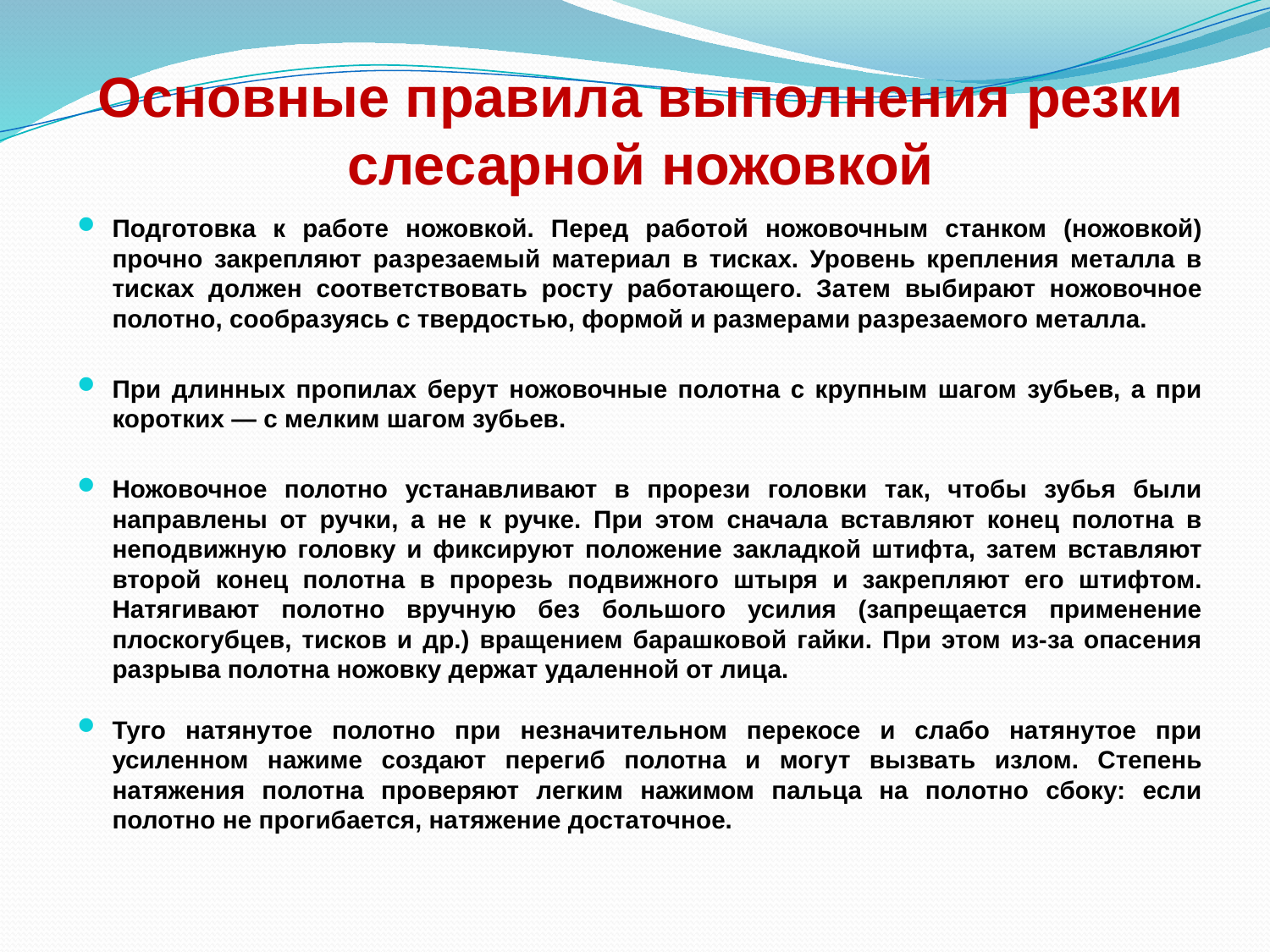

# Основные правила выполнения резки слесарной ножовкой
Подготовка к работе ножовкой. Перед работой ножовочным станком (ножовкой) прочно закрепляют разрезаемый материал в тисках. Уровень крепления металла в тисках должен соответствовать росту работающего. Затем выбирают ножовочное полотно, сообразуясь с твердостью, формой и размерами разрезаемого металла.

При длинных пропилах берут ножовочные полотна с крупным шагом зубьев, а при коротких — с мелким шагом зубьев.

Ножовочное полотно устанавливают в прорези головки так, чтобы зубья были направлены от ручки, а не к ручке. При этом сначала вставляют конец полотна в неподвижную головку и фиксируют положение закладкой штифта, затем вставляют второй конец полотна в прорезь подвижного штыря и закрепляют его штифтом. Натягивают полотно вручную без большого усилия (запрещается применение плоскогубцев, тисков и др.) вращением барашковой гайки. При этом из-за опасения разрыва полотна ножовку держат удаленной от лица.

Туго натянутое полотно при незначительном перекосе и слабо натянутое при усиленном нажиме создают перегиб полотна и могут вызвать излом. Степень натяжения полотна проверяют легким нажимом пальца на полотно сбоку: если полотно не прогибается, натяжение достаточное.